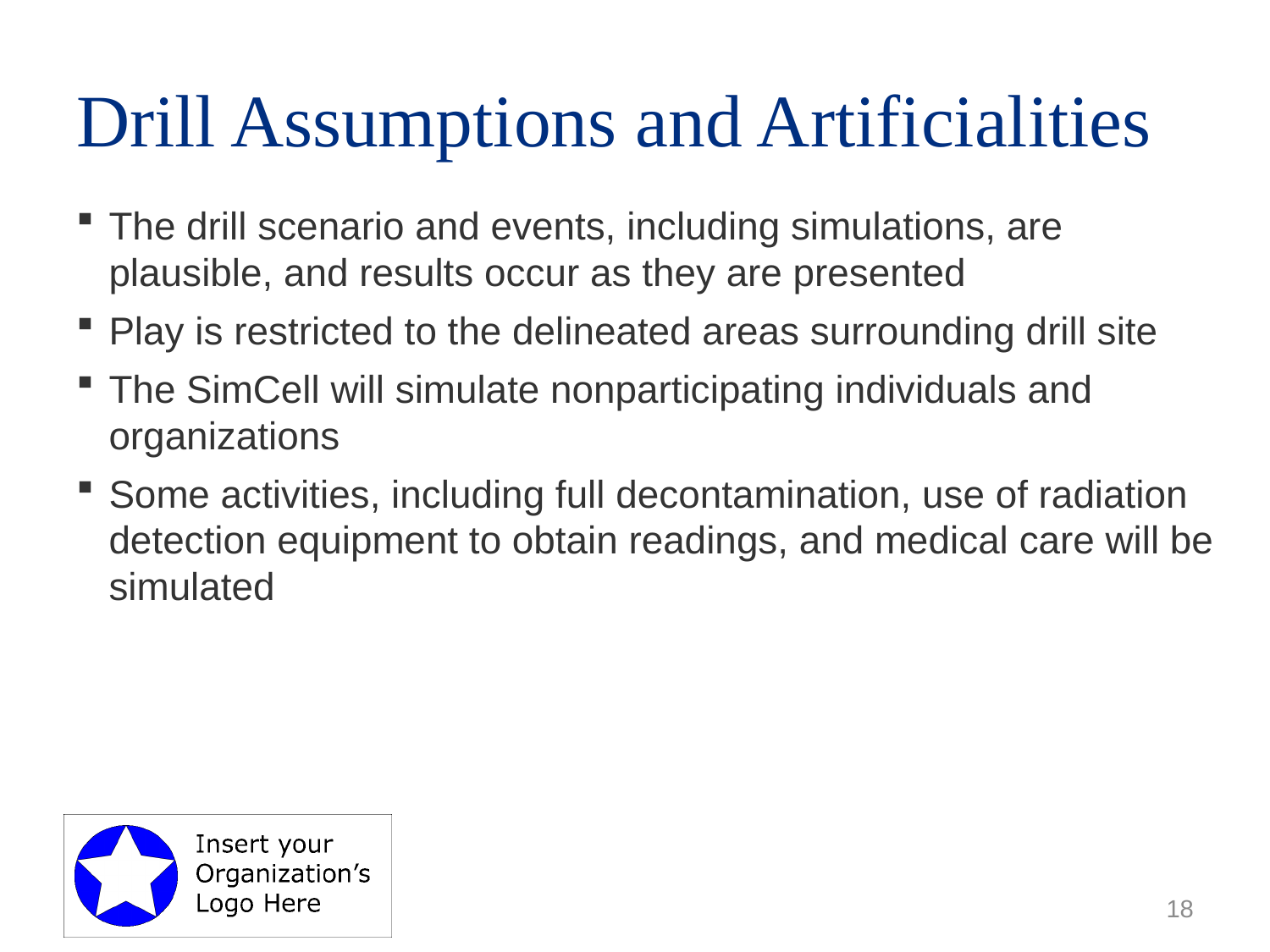

# Drill Assumptions and Artificialities
The drill scenario and events, including simulations, are plausible, and results occur as they are presented
Play is restricted to the delineated areas surrounding drill site
The SimCell will simulate nonparticipating individuals and organizations
Some activities, including full decontamination, use of radiation detection equipment to obtain readings, and medical care will be simulated

18